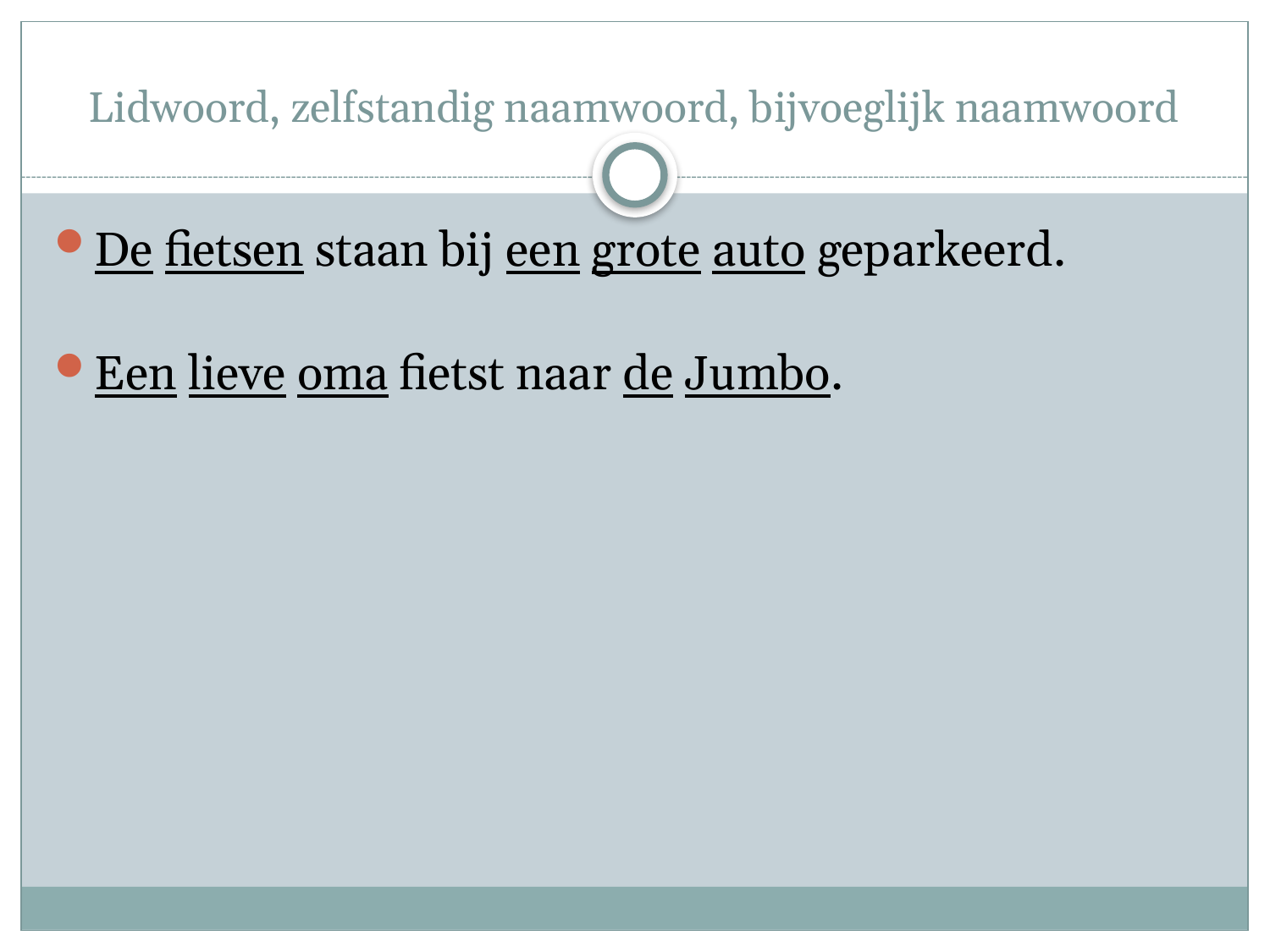

# Lidwoord, zelfstandig naamwoord, bijvoeglijk naamwoord
De fietsen staan bij een grote auto geparkeerd.
Een lieve oma fietst naar de Jumbo.